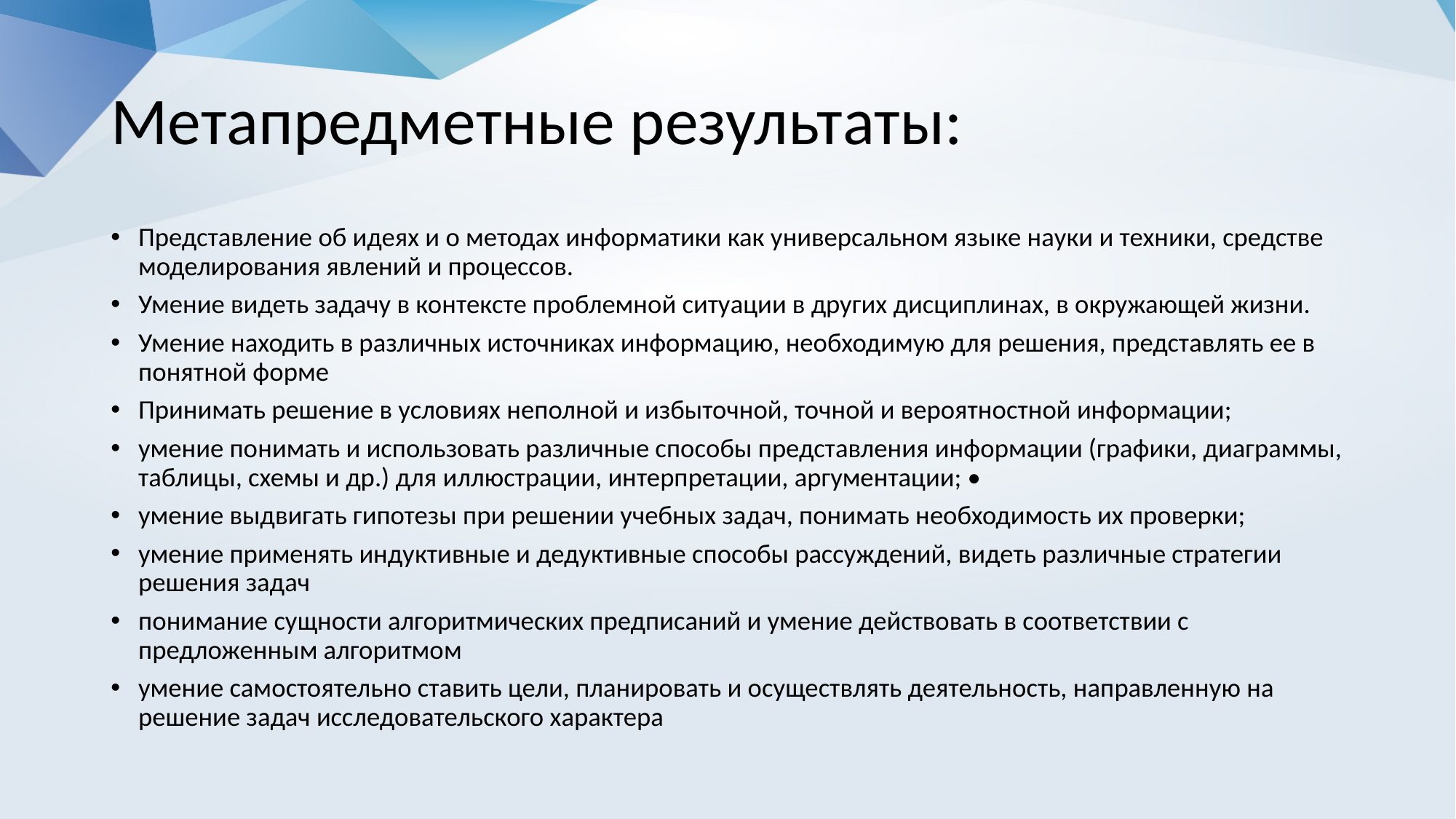

# Метапредметные результаты:
Представление об идеях и о методах информатики как универсальном языке науки и техники, средстве моделирования явлений и процессов.
Умение видеть задачу в контексте проблемной ситуации в других дисциплинах, в окружающей жизни.
Умение находить в различных источниках информацию, необходимую для решения, представлять ее в понятной форме
Принимать решение в условиях неполной и избыточной, точной и вероятностной информации;
умение понимать и использовать различные способы представления информации (графики, диаграммы, таблицы, схемы и др.) для иллюстрации, интерпретации, аргументации; •
умение выдвигать гипотезы при решении учебных задач, понимать необходимость их проверки;
умение применять индуктивные и дедуктивные способы рассуждений, видеть различные стратегии решения задач
понимание сущности алгоритмических предписаний и умение действовать в соответствии с предложенным алгоритмом
умение самостоятельно ставить цели, планировать и осуществлять деятельность, направленную на решение задач исследовательского характера